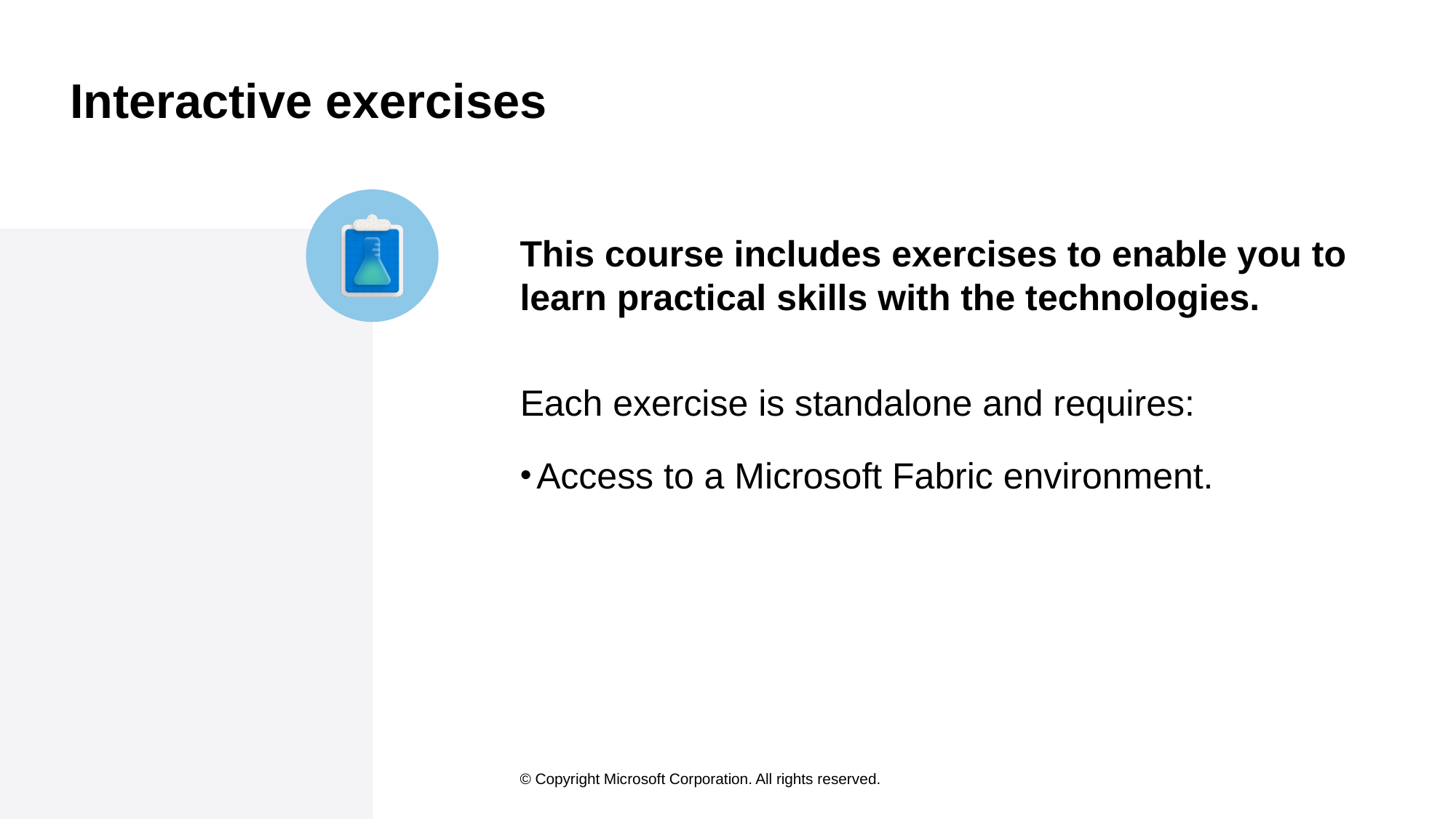

# Interactive exercises
This course includes exercises to enable you to learn practical skills with the technologies.

Each exercise is standalone and requires:
Access to a Microsoft Fabric environment.